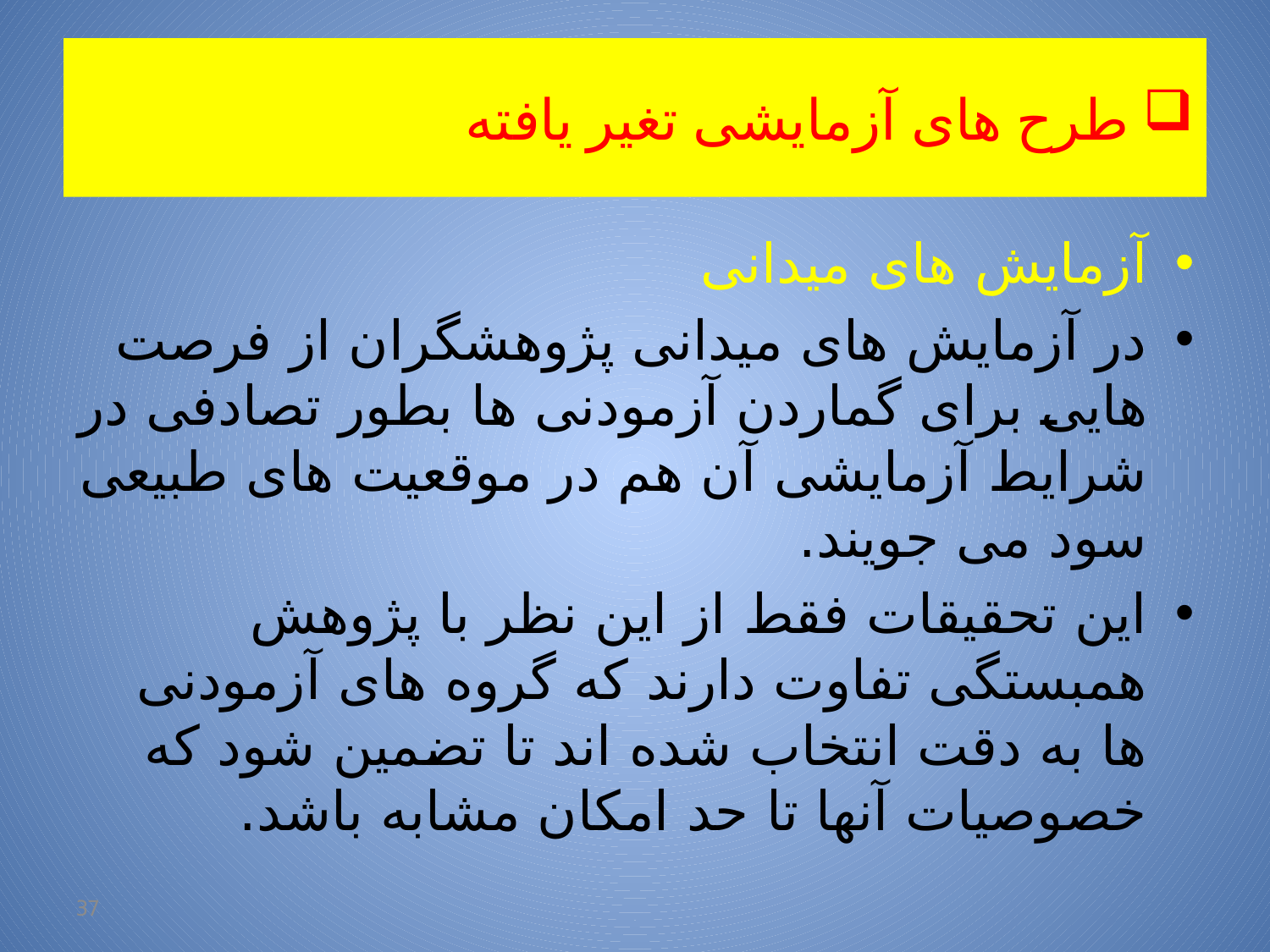

# طرح های آزمایشی تغیر یافته
آزمایش های میدانی
در آزمایش های میدانی پژوهشگران از فرصت هایی برای گماردن آزمودنی ها بطور تصادفی در شرایط آزمایشی آن هم در موقعیت های طبیعی سود می جویند.
این تحقیقات فقط از این نظر با پژوهش همبستگی تفاوت دارند که گروه های آزمودنی ها به دقت انتخاب شده اند تا تضمین شود که خصوصیات آنها تا حد امکان مشابه باشد.
37